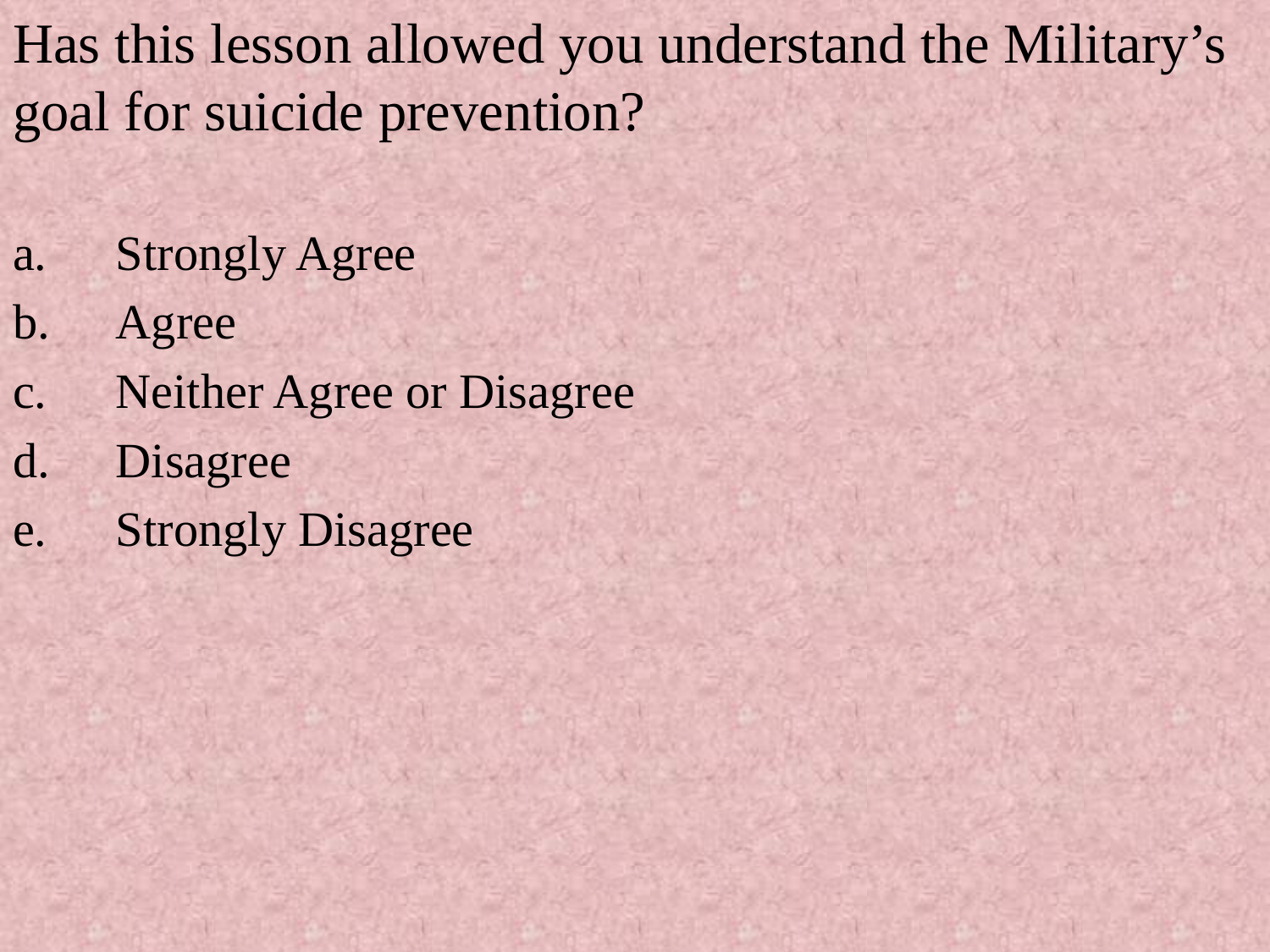

Has this lesson allowed you understand the Military’s goal for suicide prevention?

Strongly Agree
Agree
Neither Agree or Disagree
Disagree
Strongly Disagree